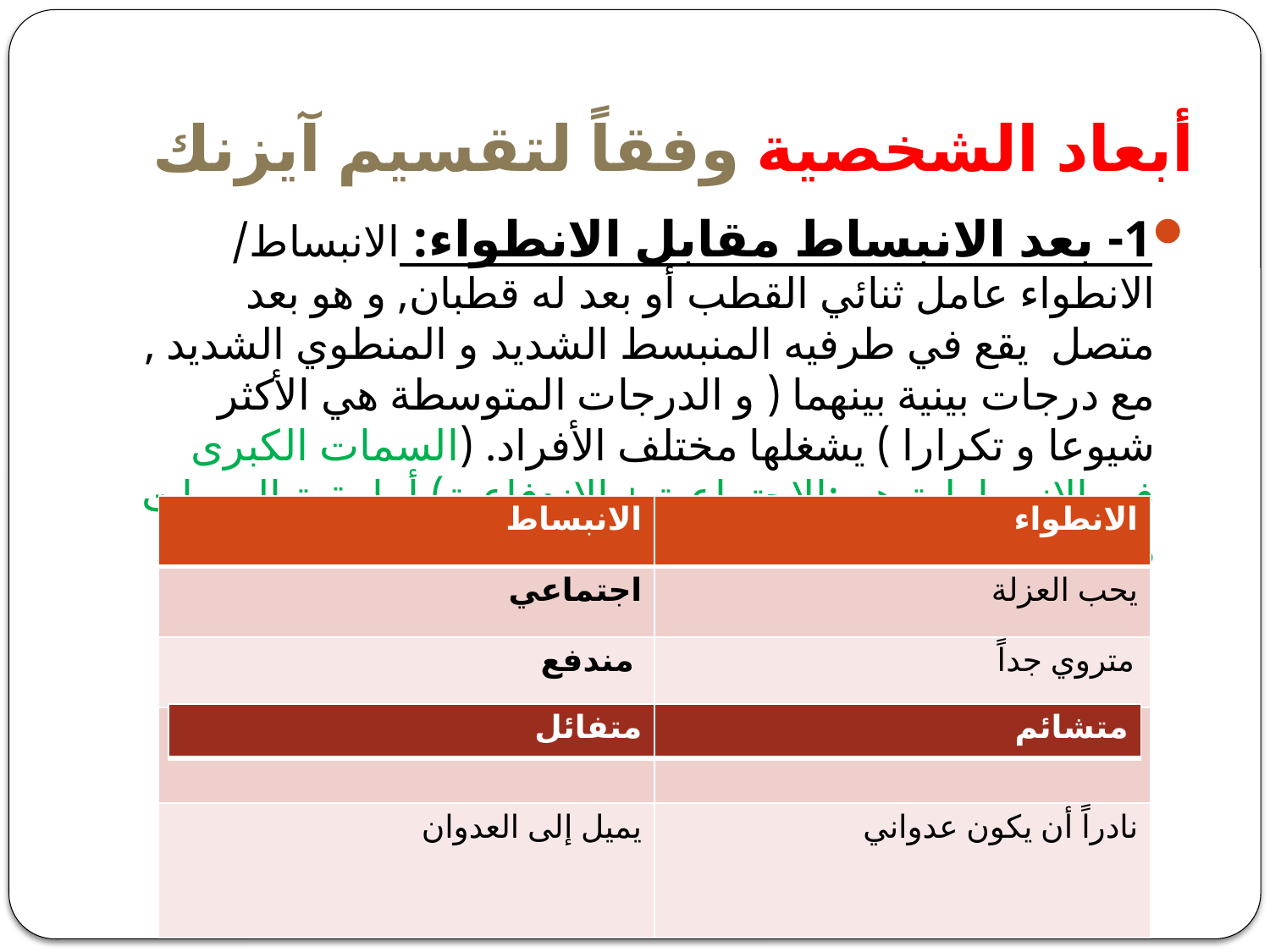

# أبعاد الشخصية وفقاً لتقسيم آيزنك
1- بعد الانبساط مقابل الانطواء: الانبساط/ الانطواء عامل ثنائي القطب أو بعد له قطبان, و هو بعد متصل  يقع في طرفيه المنبسط الشديد و المنطوي الشديد , مع درجات بينية بينهما ( و الدرجات المتوسطة هي الأكثر شيوعا و تكرارا ) يشغلها مختلف الأفراد. (السمات الكبرى في الانبساطية هي:الاجتماعية + الاندفاعية) أما بقية السمات هي سمات صغرى.

| الانبساط | الانطواء |
| --- | --- |
| اجتماعي | يحب العزلة |
| مندفع | متروي جداً |
| يحب التغيير المستمر | يحب الروتين |
| يميل إلى العدوان | نادراً أن يكون عدواني |
| متفائل | متشائم |
| --- | --- |